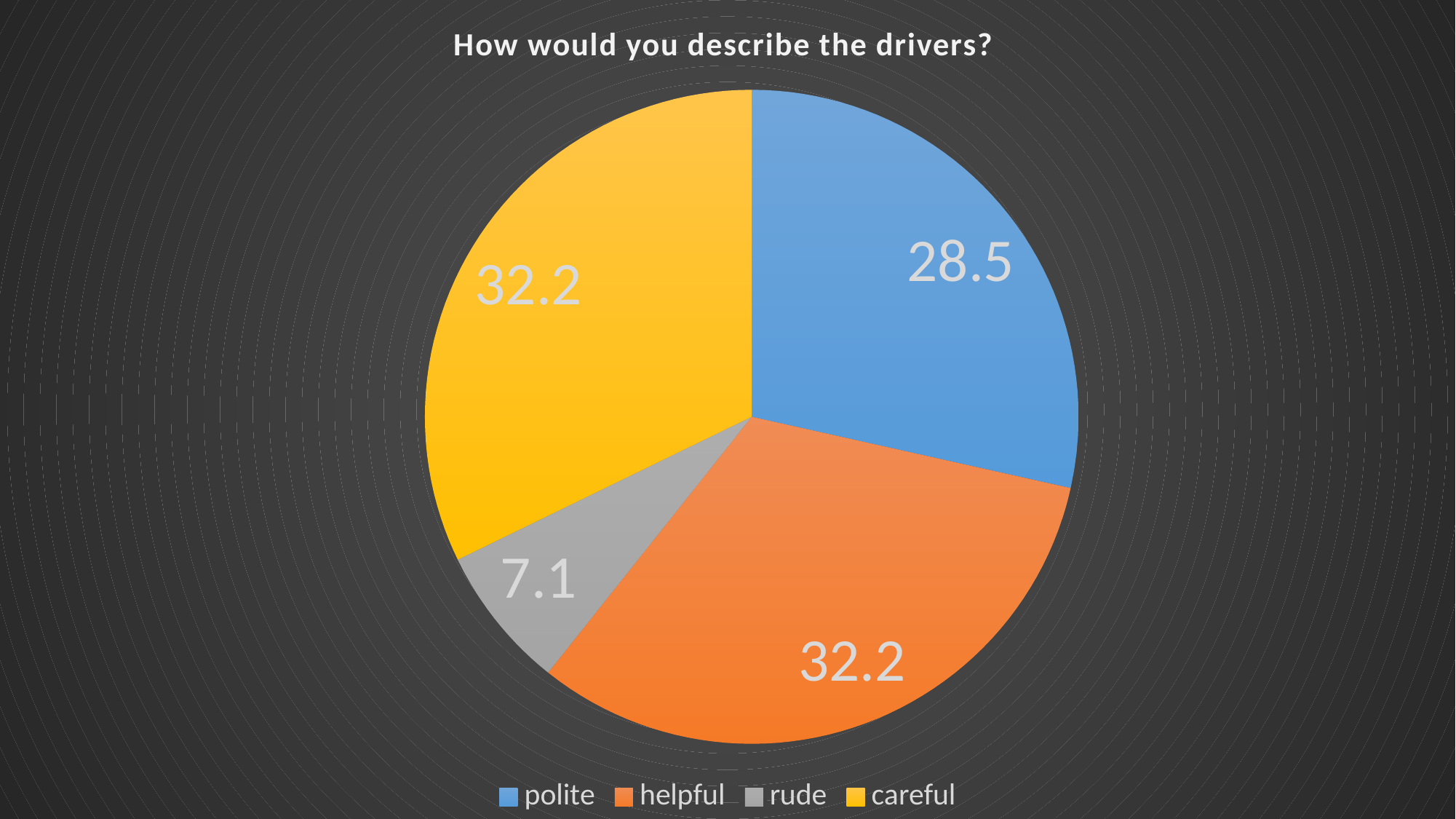

### Chart: How would you describe the drivers?

| Category | Продажи |
|---|---|
| polite | 28.5 |
| helpful | 32.2 |
| rude | 7.1 |
| careful | 32.2 |